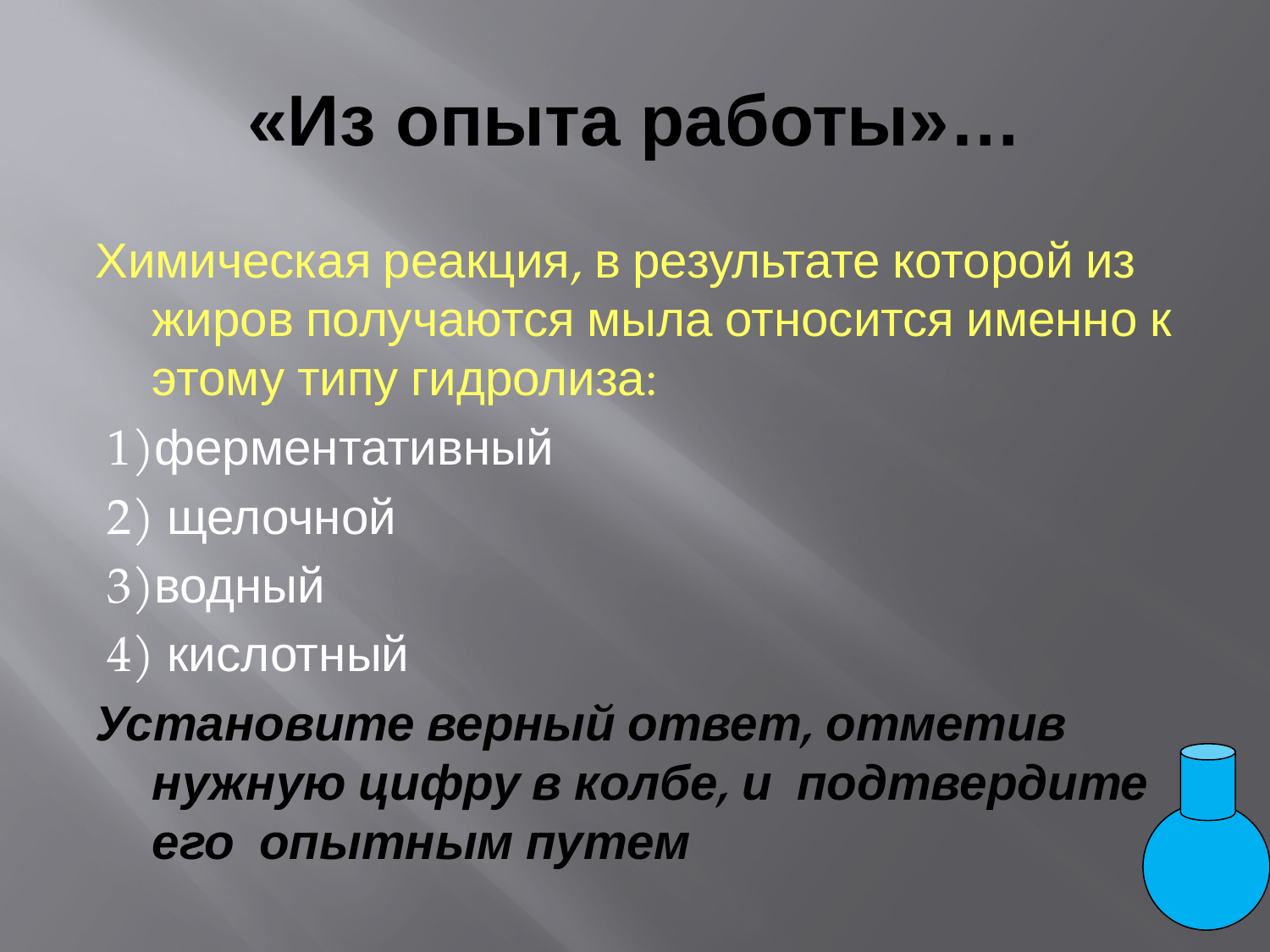

# «Из опыта работы»…
Химическая реакция, в результате которой из жиров получаются мыла относится именно к этому типу гидролиза:
 1)ферментативный
 2) щелочной
 3)водный
 4) кислотный
Установите верный ответ, отметив нужную цифру в колбе, и  подтвердите его  опытным путем